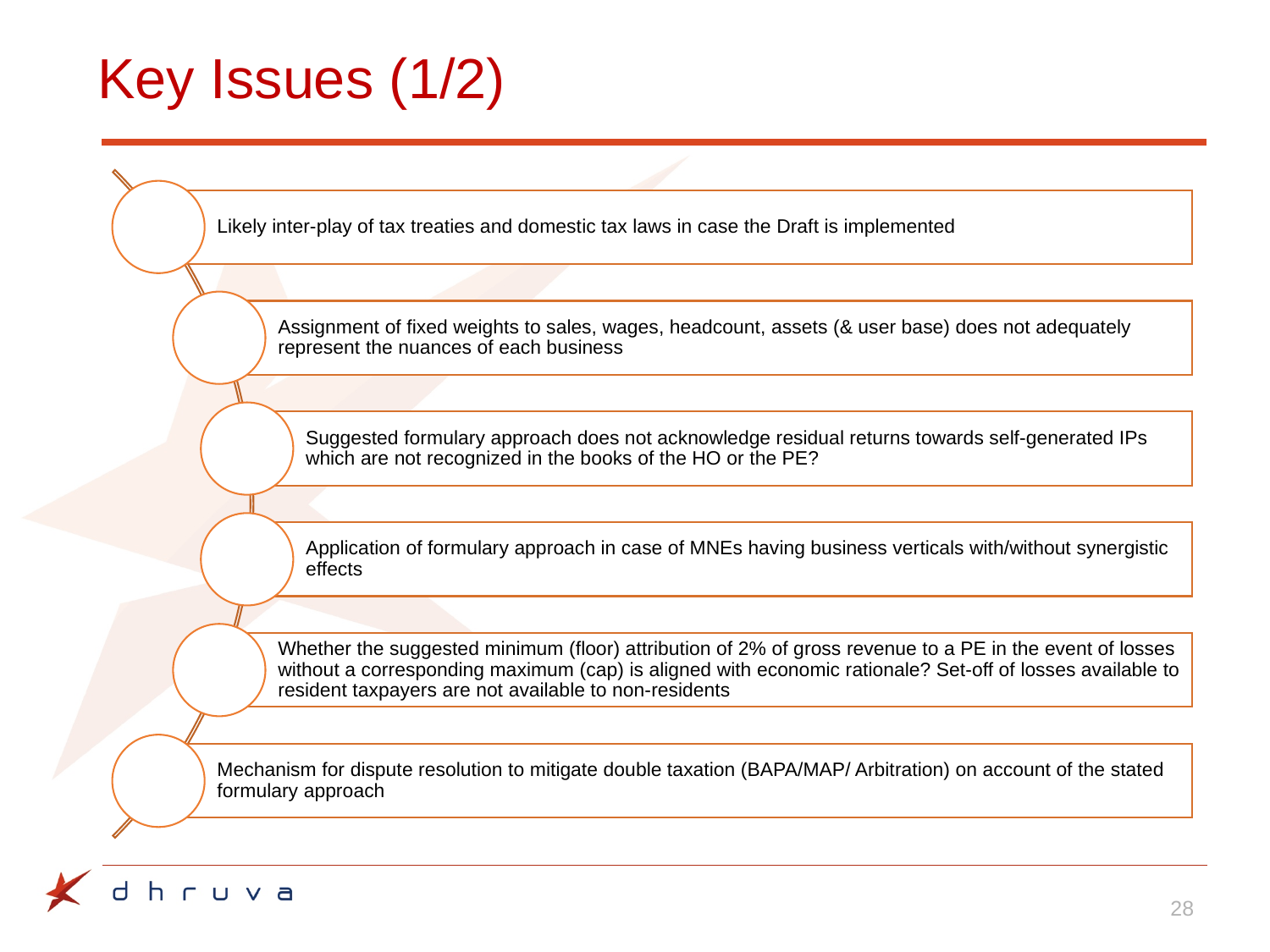

Key Issues (1/2)
Likely inter-play of tax treaties and domestic tax laws in case the Draft is implemented
Assignment of fixed weights to sales, wages, headcount, assets (& user base) does not adequately represent the nuances of each business
Suggested formulary approach does not acknowledge residual returns towards self-generated IPs which are not recognized in the books of the HO or the PE?
Application of formulary approach in case of MNEs having business verticals with/without synergistic effects
Whether the suggested minimum (floor) attribution of 2% of gross revenue to a PE in the event of losses without a corresponding maximum (cap) is aligned with economic rationale? Set-off of losses available to resident taxpayers are not available to non-residents
Mechanism for dispute resolution to mitigate double taxation (BAPA/MAP/ Arbitration) on account of the stated formulary approach
28